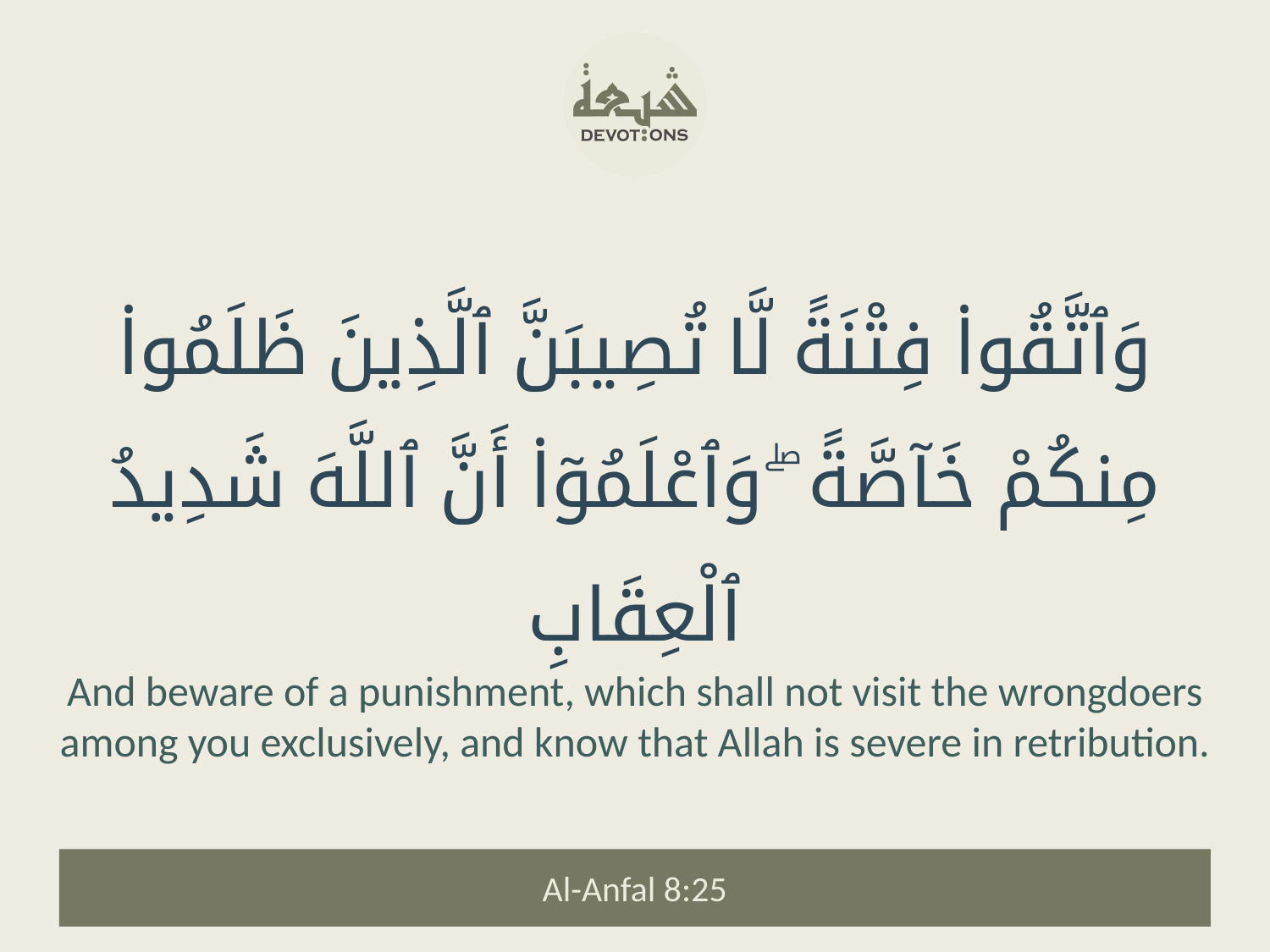

وَٱتَّقُوا۟ فِتْنَةً لَّا تُصِيبَنَّ ٱلَّذِينَ ظَلَمُوا۟ مِنكُمْ خَآصَّةً ۖ وَٱعْلَمُوٓا۟ أَنَّ ٱللَّهَ شَدِيدُ ٱلْعِقَابِ
And beware of a punishment, which shall not visit the wrongdoers among you exclusively, and know that Allah is severe in retribution.
Al-Anfal 8:25